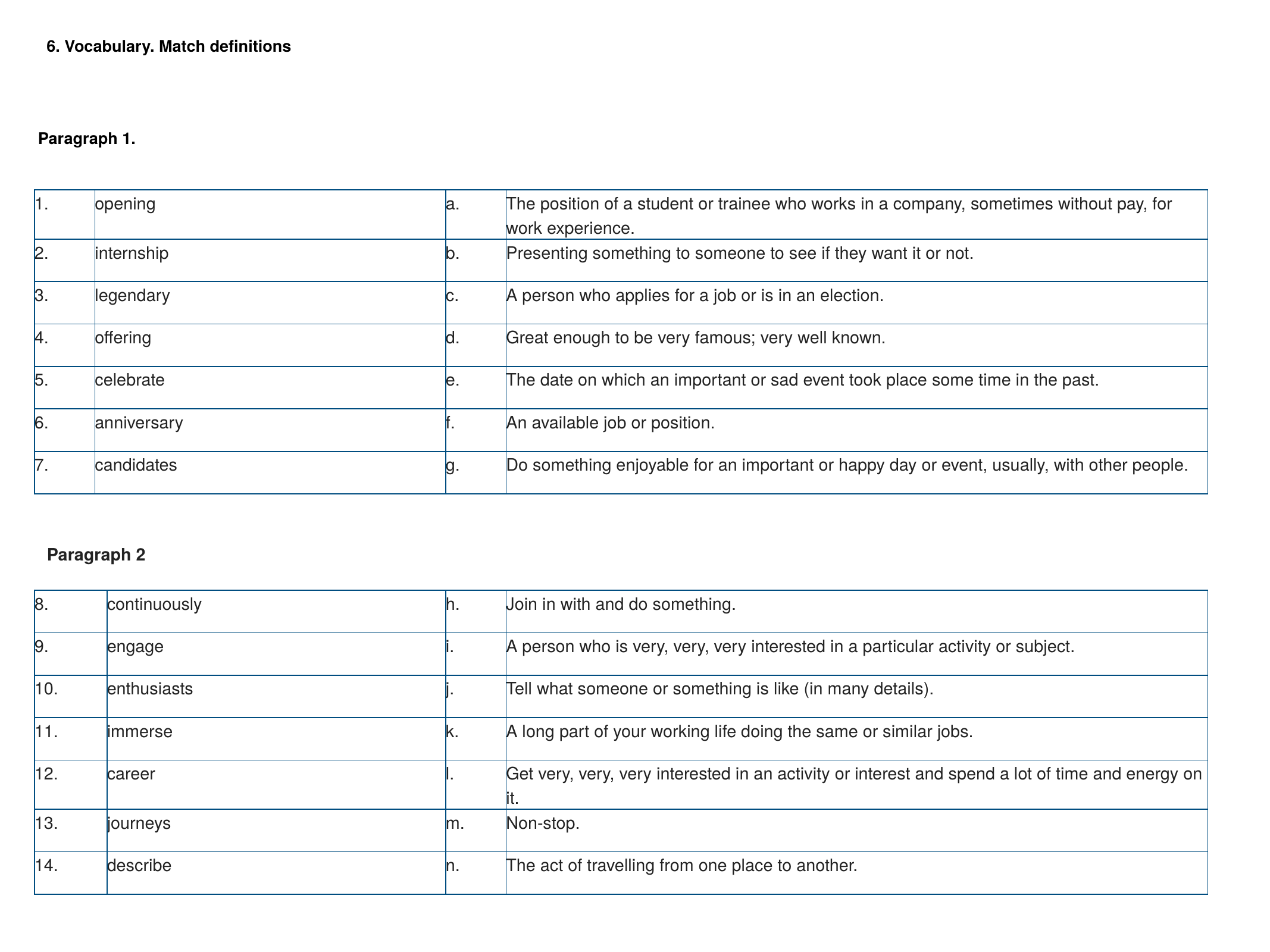

6. Vocabulary. Match definitions
Paragraph 1.
| 1. | opening | a. | The position of a student or trainee who works in a company, sometimes without pay, for work experience. |
| --- | --- | --- | --- |
| 2. | internship | b. | Presenting something to someone to see if they want it or not. |
| 3. | legendary | c. | A person who applies for a job or is in an election. |
| 4. | offering | d. | Great enough to be very famous; very well known. |
| 5. | celebrate | e. | The date on which an important or sad event took place some time in the past. |
| 6. | anniversary | f. | An available job or position. |
| 7. | candidates | g. | Do something enjoyable for an important or happy day or event, usually, with other people. |

    Paragraph 2
| 8. | continuously | h. | Join in with and do something. |
| --- | --- | --- | --- |
| 9. | engage | i. | A person who is very, very, very interested in a particular activity or subject. |
| 10. | enthusiasts | j. | Tell what someone or something is like (in many details). |
| 11. | immerse | k. | A long part of your working life doing the same or similar jobs. |
| 12. | career | l. | Get very, very, very interested in an activity or interest and spend a lot of time and energy on it. |
| 13. | journeys | m. | Non-stop. |
| 14. | describe | n. | The act of travelling from one place to another. |